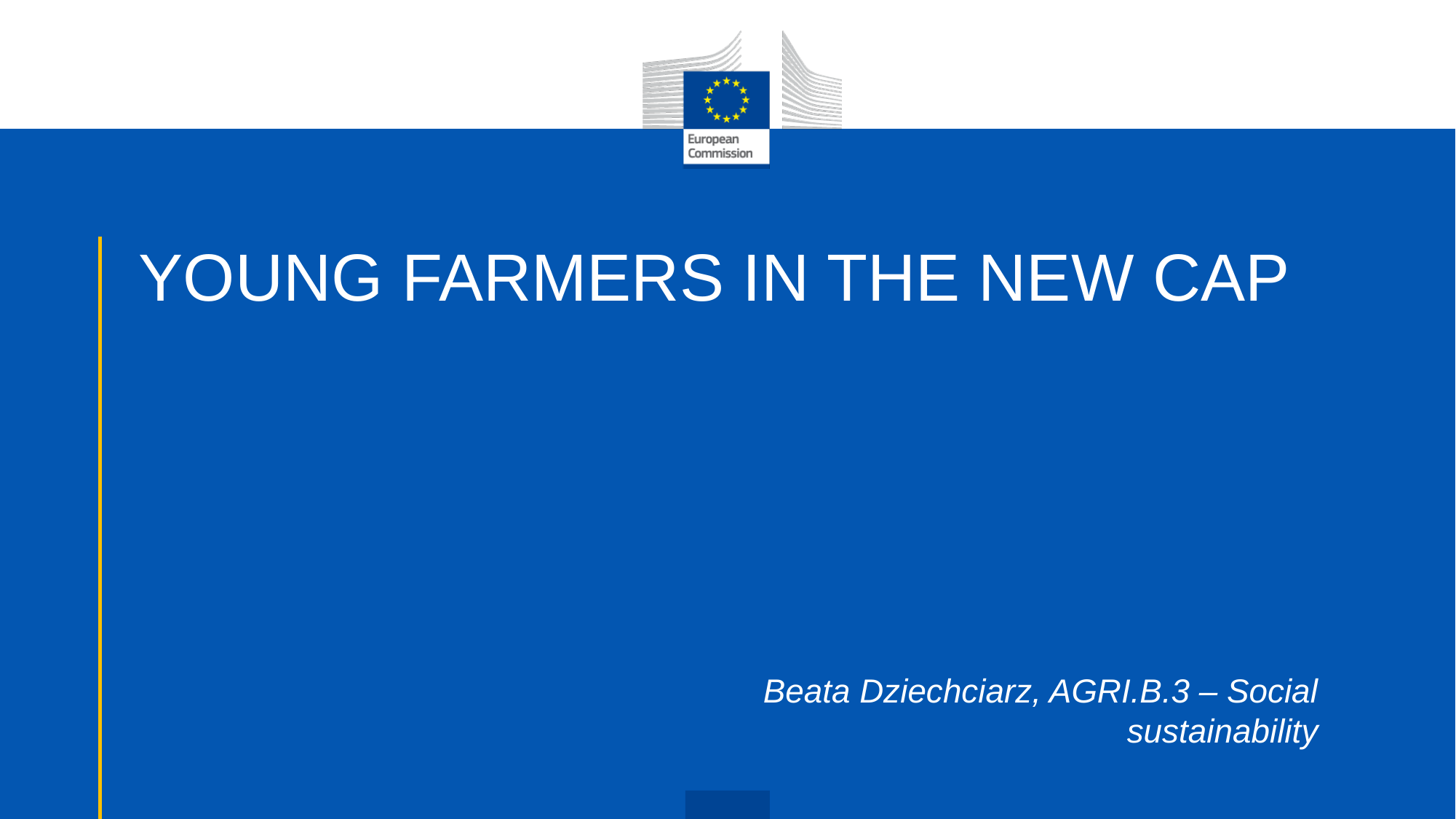

# YOUNG FARMERS IN THE NEW CAP

Beata Dziechciarz, AGRI.B.3 – Social sustainability